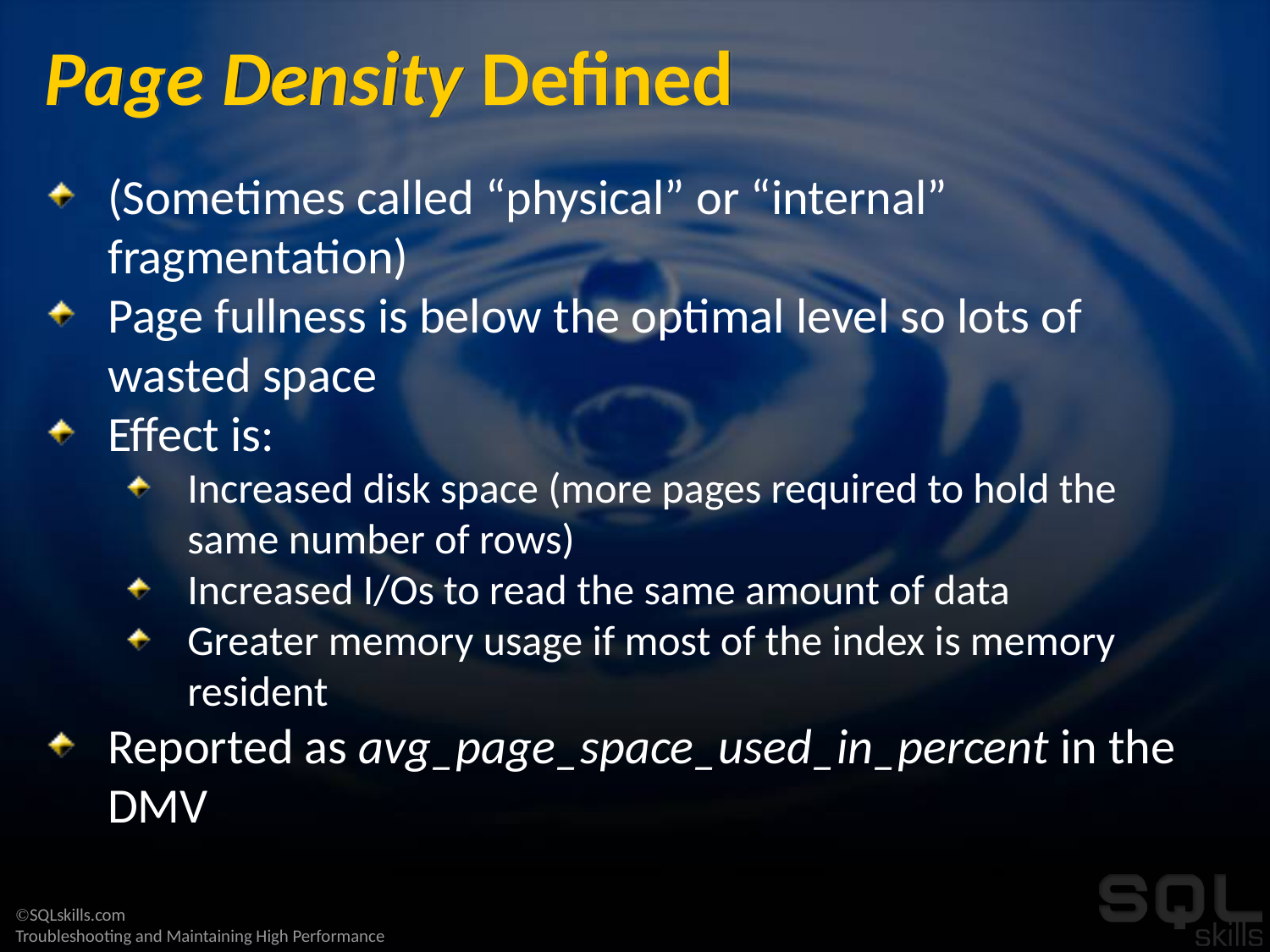

# Page Density Defined
(Sometimes called “physical” or “internal” fragmentation)
Page fullness is below the optimal level so lots of wasted space
Effect is:
Increased disk space (more pages required to hold the same number of rows)
Increased I/Os to read the same amount of data
Greater memory usage if most of the index is memory resident
Reported as avg_page_space_used_in_percent in the DMV